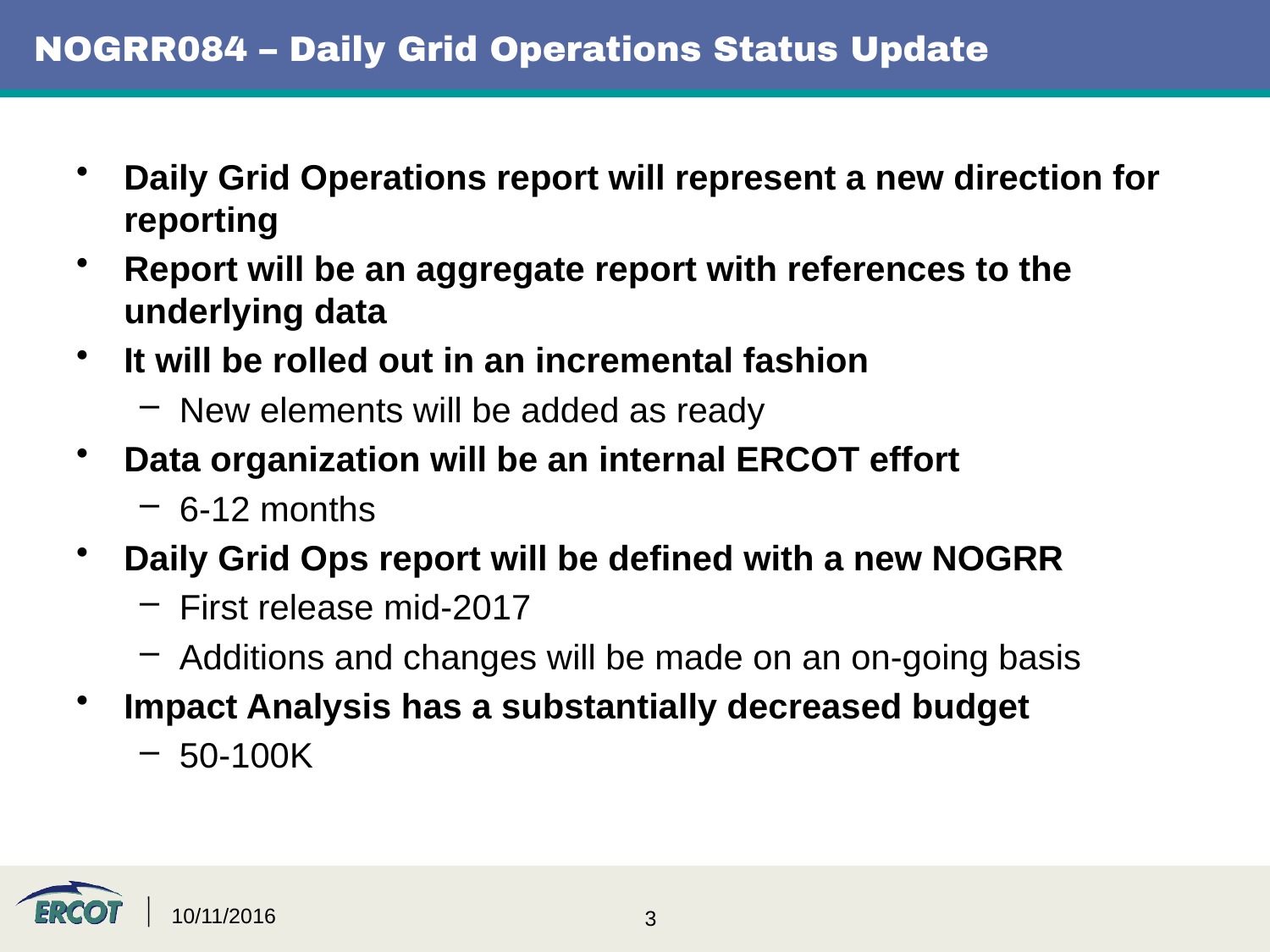

# NOGRR084 – Daily Grid Operations Status Update
Daily Grid Operations report will represent a new direction for reporting
Report will be an aggregate report with references to the underlying data
It will be rolled out in an incremental fashion
New elements will be added as ready
Data organization will be an internal ERCOT effort
6-12 months
Daily Grid Ops report will be defined with a new NOGRR
First release mid-2017
Additions and changes will be made on an on-going basis
Impact Analysis has a substantially decreased budget
50-100K

10/11/2016